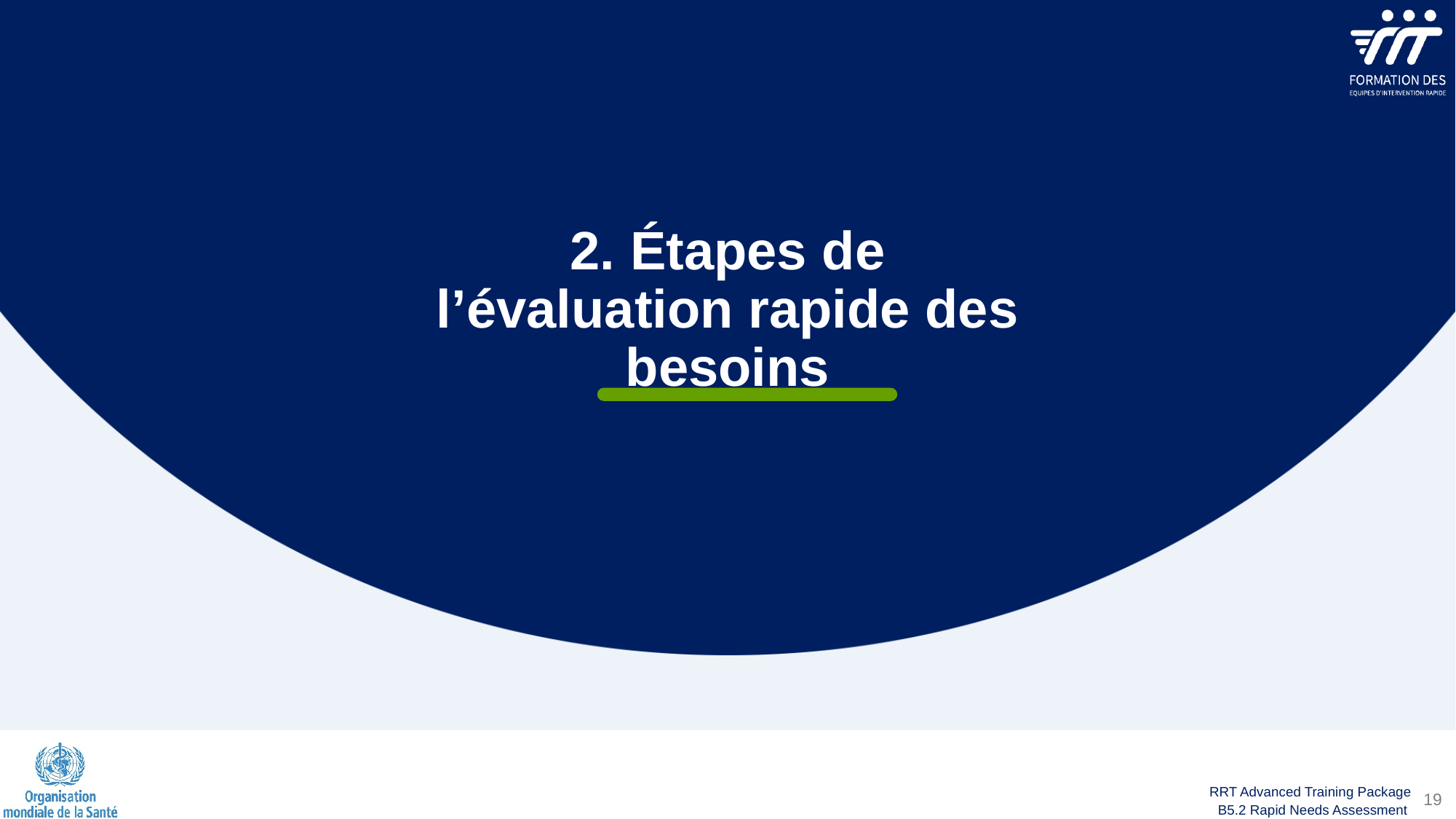

2. Étapes de l’évaluation rapide des besoins